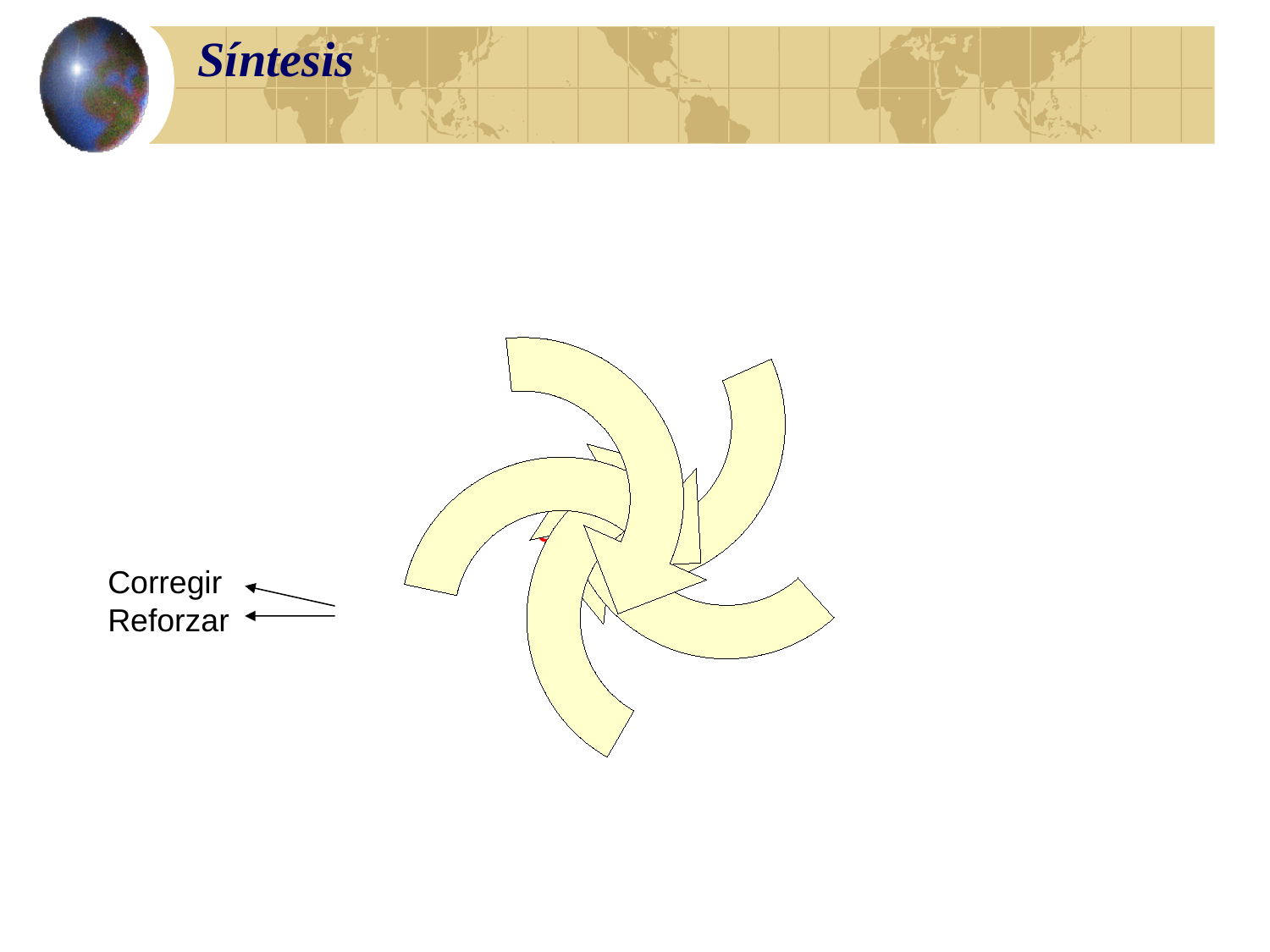

# Síntesis
Proceso de
control de
gestión
Corregir
Reforzar